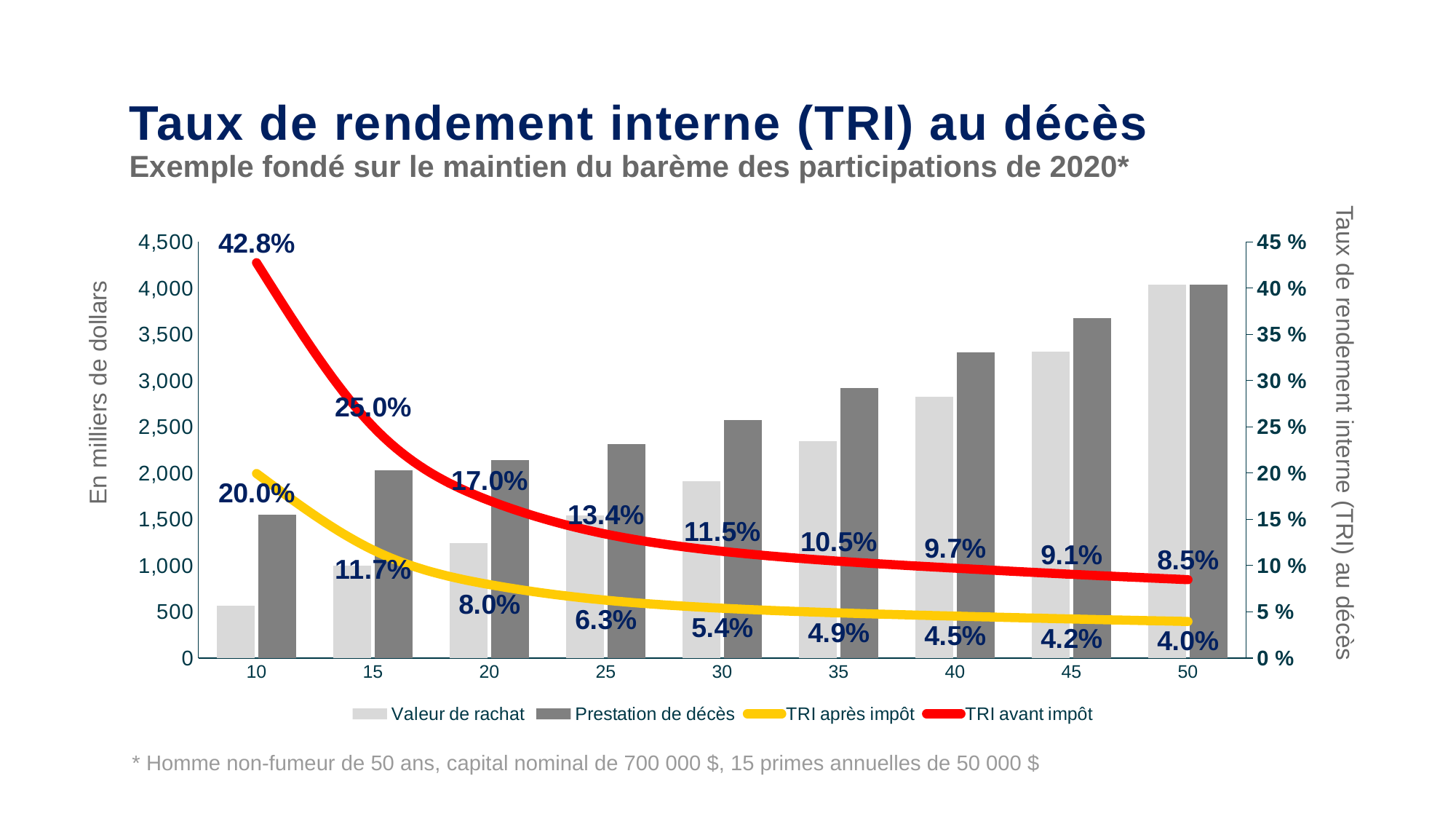

Taux de rendement interne (TRI) au décès
Exemple fondé sur le maintien du barème des participations de 2020*

### Chart

| Category | Valeur de rachat | Prestation de décès | TRI après impôt | TRI avant impôt |
|---|---|---|---|---|
| 10 | 567.337 | 1553.762 | 0.1996 | 0.42750053544656247 |
| 15 | 999.169 | 2031.012 | 0.1169 | 0.25037481259370314 |
| 20 | 1244.846 | 2140.585 | 0.0795 | 0.17027200685371602 |
| 25 | 1543.566 | 2316.559 | 0.0626 | 0.13407581923324052 |
| 30 | 1909.406 | 2574.979 | 0.0539 | 0.11544227886056972 |
| 35 | 2348.962 | 2919.601 | 0.0489 | 0.10473334761190833 |
| 40 | 2827.86 | 3304.475 | 0.0454 | 0.09723709573784538 |
| 45 | 3312.808 | 3677.283 | 0.0423 | 0.0905975583636753 |
| 50 | 4034.968 | 4034.968 | 0.0396 | 0.08481473548939816 |
En milliers de dollars
Taux de rendement interne (TRI) au décès
* Homme non-fumeur de 50 ans, capital nominal de 700 000 $, 15 primes annuelles de 50 000 $